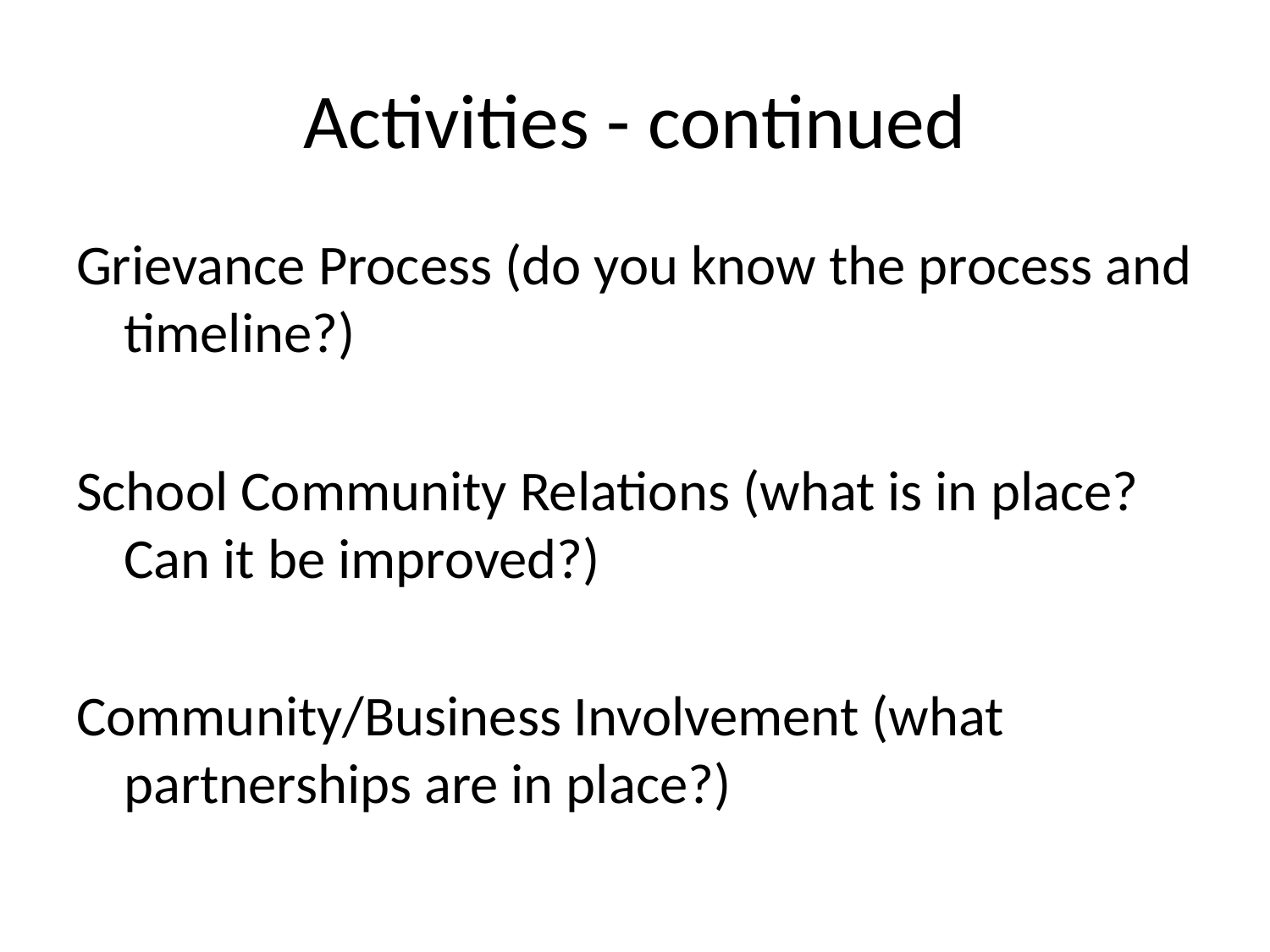

# Activities - continued
Grievance Process (do you know the process and timeline?)

School Community Relations (what is in place? Can it be improved?)

Community/Business Involvement (what partnerships are in place?)